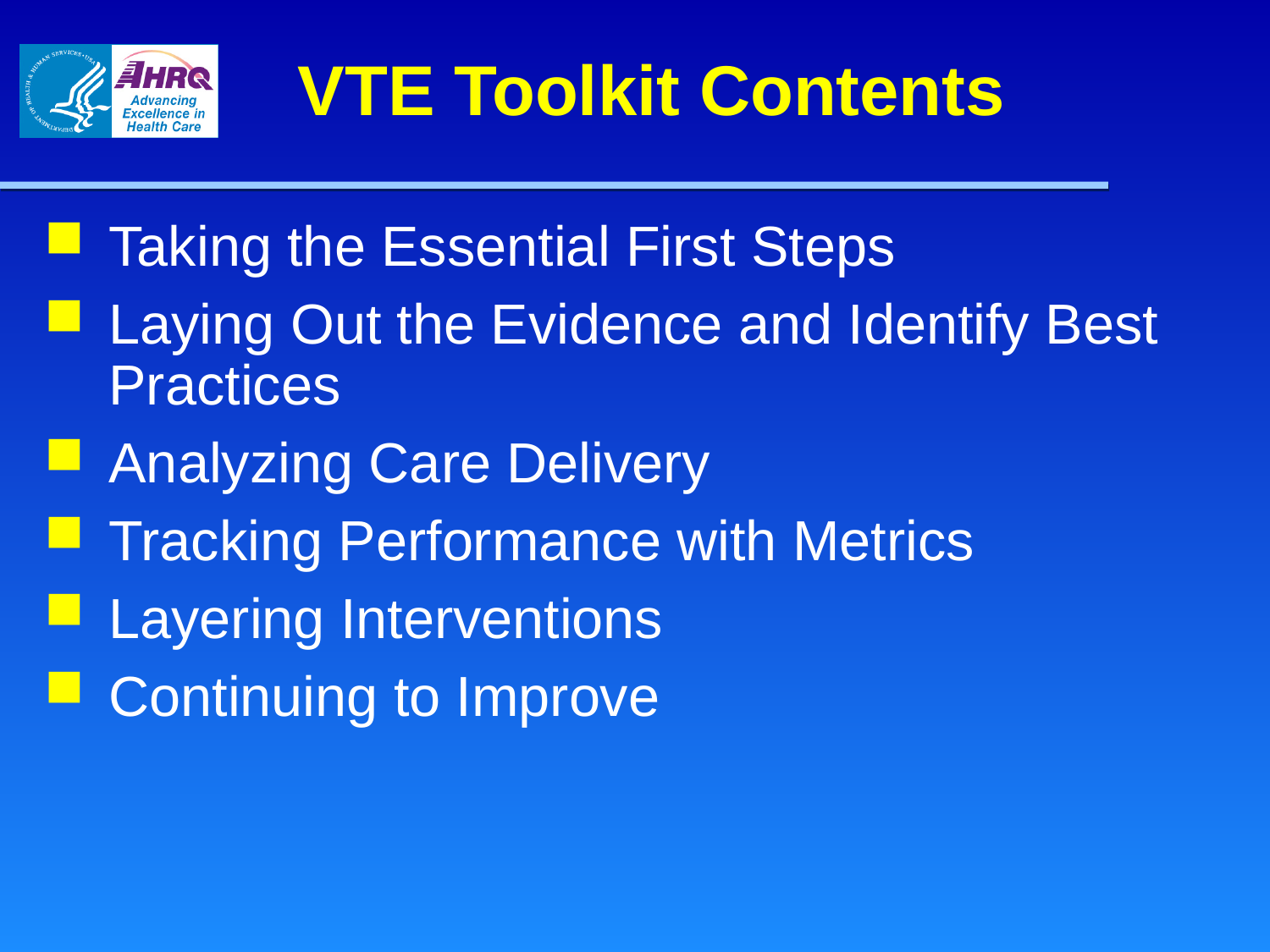

# VTE Toolkit Contents
Taking the Essential First Steps
Laying Out the Evidence and Identify Best Practices
Analyzing Care Delivery
Tracking Performance with Metrics
Layering Interventions
Continuing to Improve